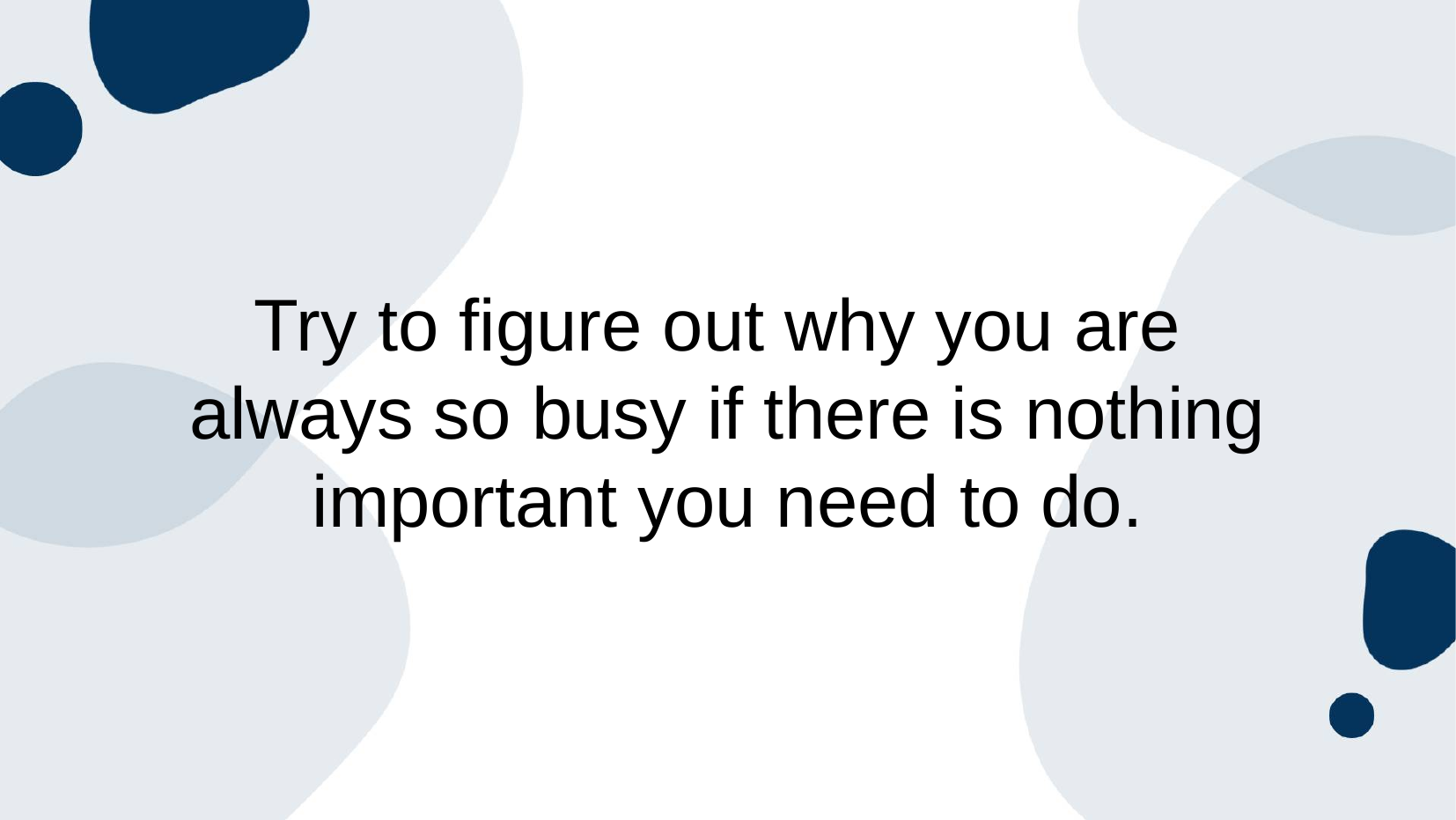

Try to figure out why you are
always so busy if there is nothing important you need to do.